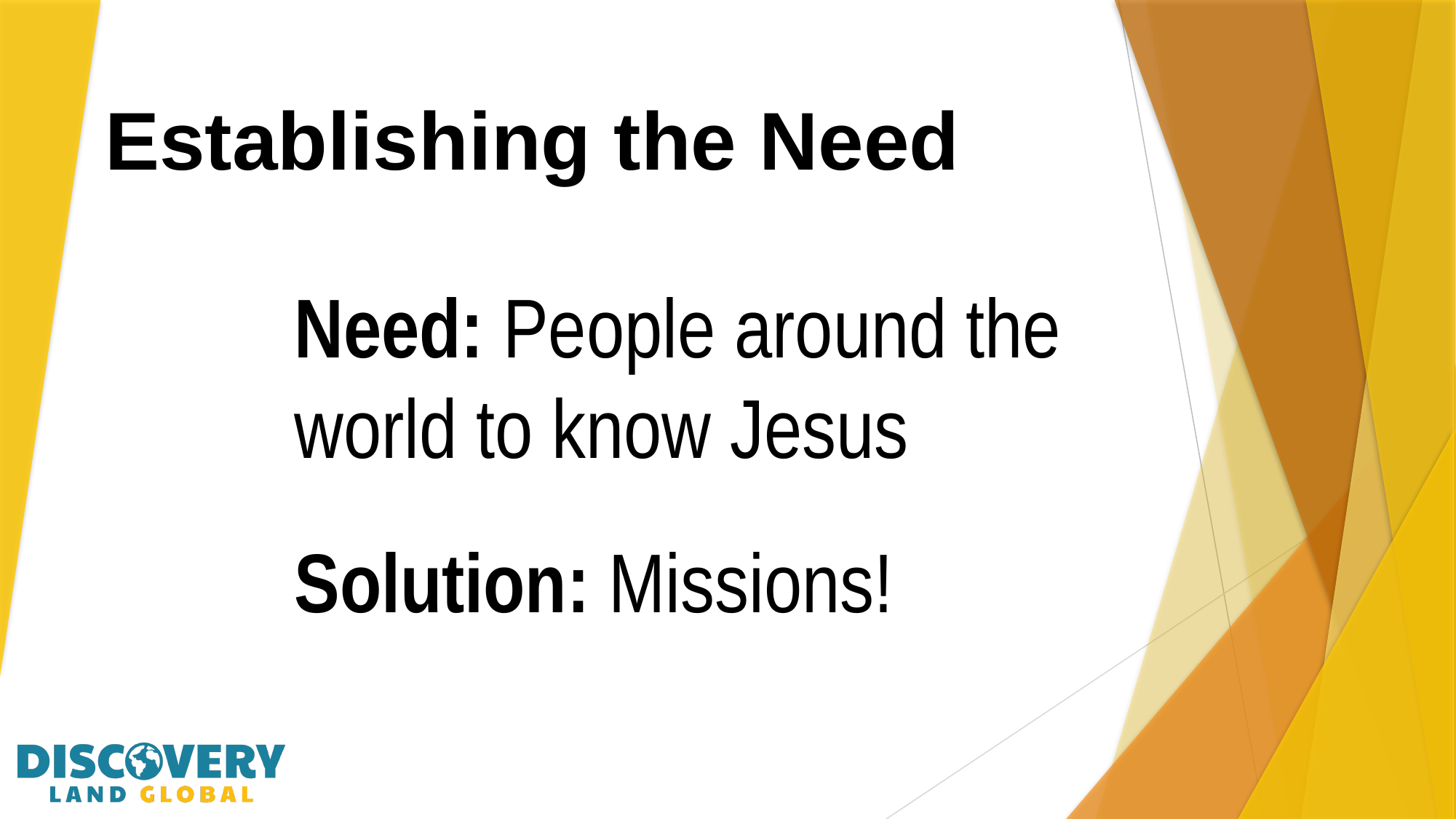

# Establishing the Need
Need: People around the world to know Jesus

Solution: Missions!